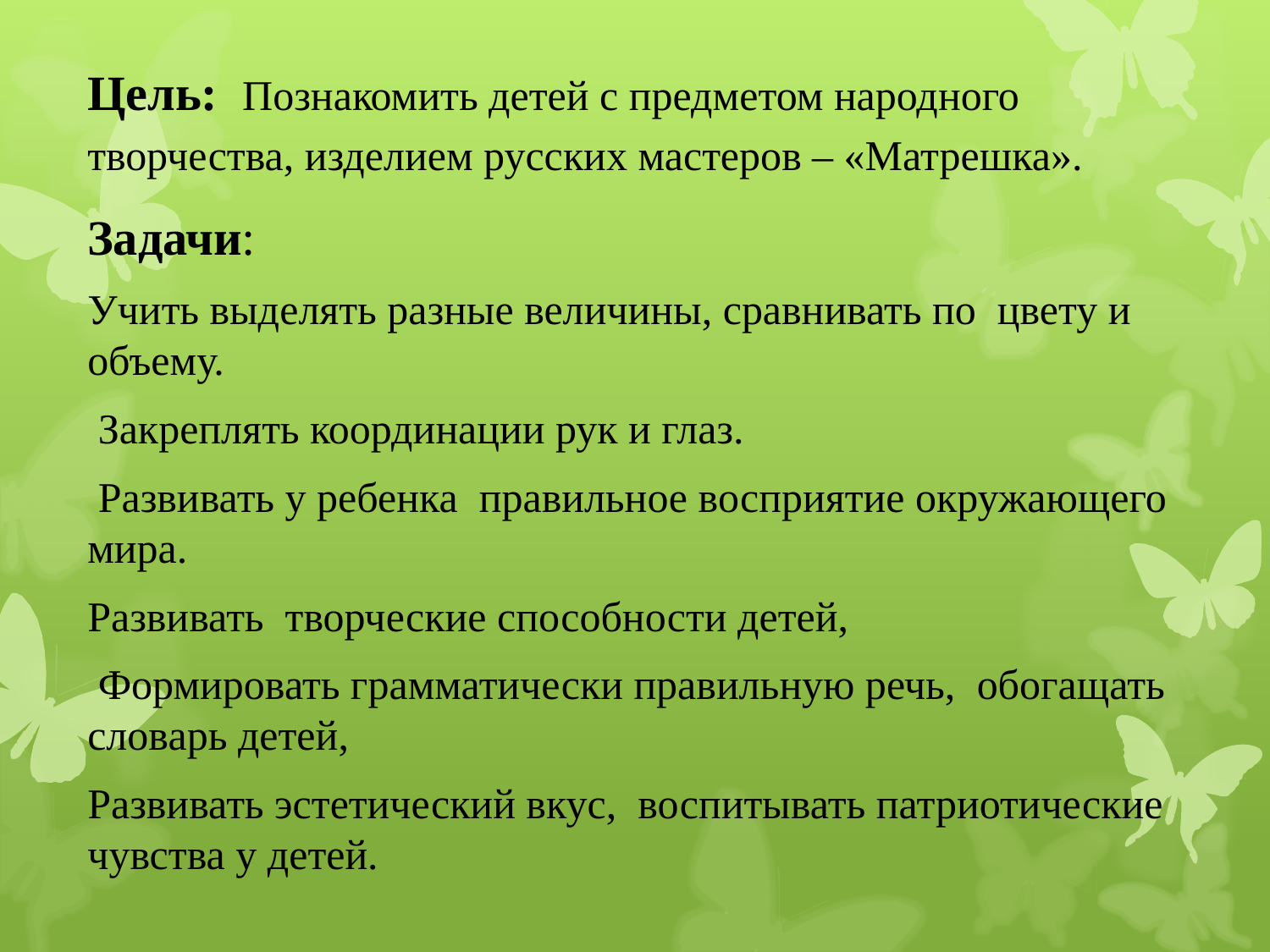

Цель:  Познакомить детей с предметом народного творчества, изделием русских мастеров – «Матрешка».
Задачи:
Учить выделять разные величины, сравнивать по  цвету и объему.
 Закреплять координации рук и глаз.
 Развивать у ребенка  правильное восприятие окружающего мира.
Развивать  творческие способности детей,
 Формировать грамматически правильную речь,  обогащать  словарь детей,
Развивать эстетический вкус,  воспитывать патриотические чувства у детей.